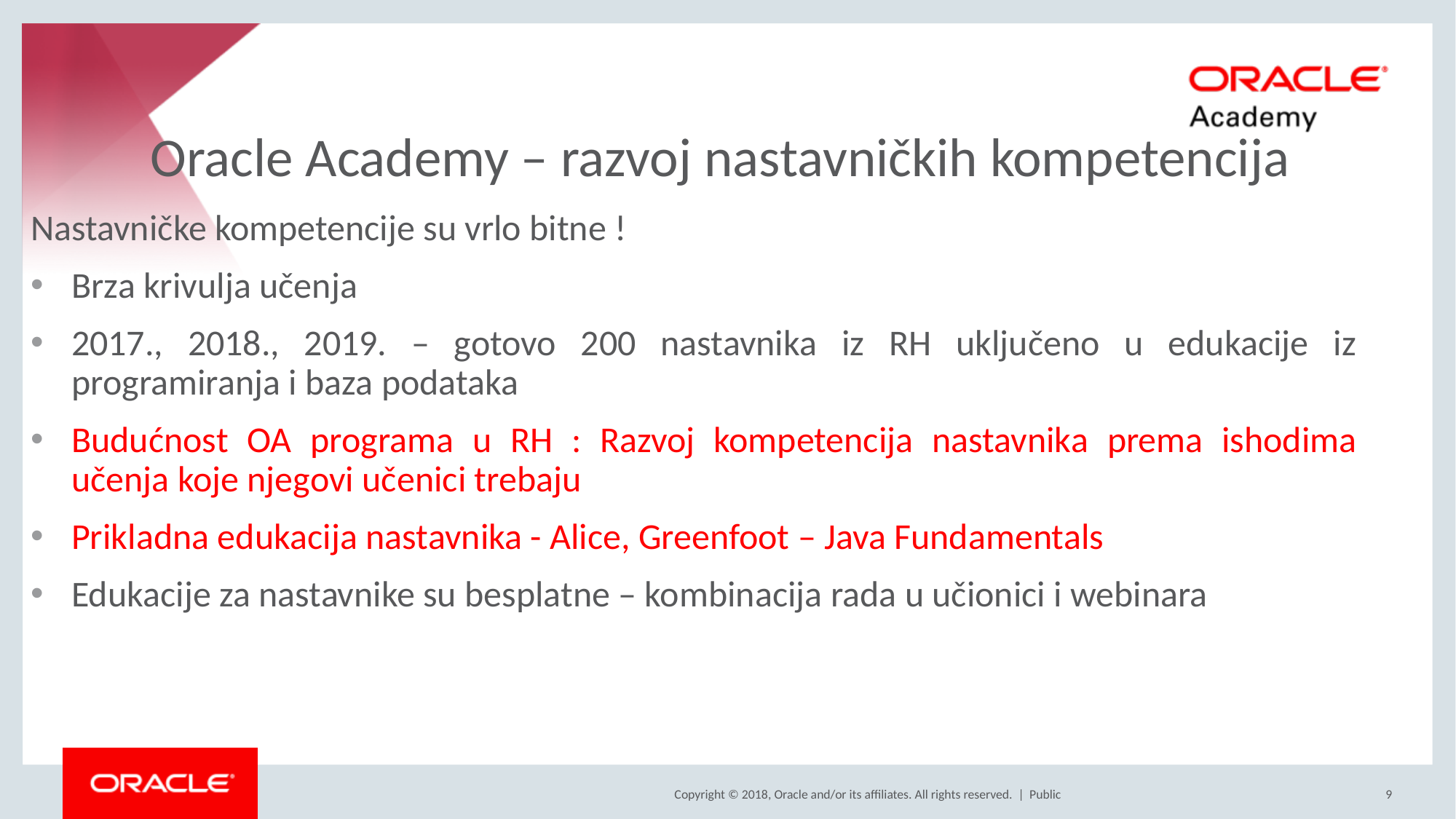

# Oracle Academy – razvoj nastavničkih kompetencija

Nastavničke kompetencije su vrlo bitne !
Brza krivulja učenja
2017., 2018., 2019. – gotovo 200 nastavnika iz RH uključeno u edukacije iz programiranja i baza podataka
Budućnost OA programa u RH : Razvoj kompetencija nastavnika prema ishodima učenja koje njegovi učenici trebaju
Prikladna edukacija nastavnika - Alice, Greenfoot – Java Fundamentals
Edukacije za nastavnike su besplatne – kombinacija rada u učionici i webinara

Public
9